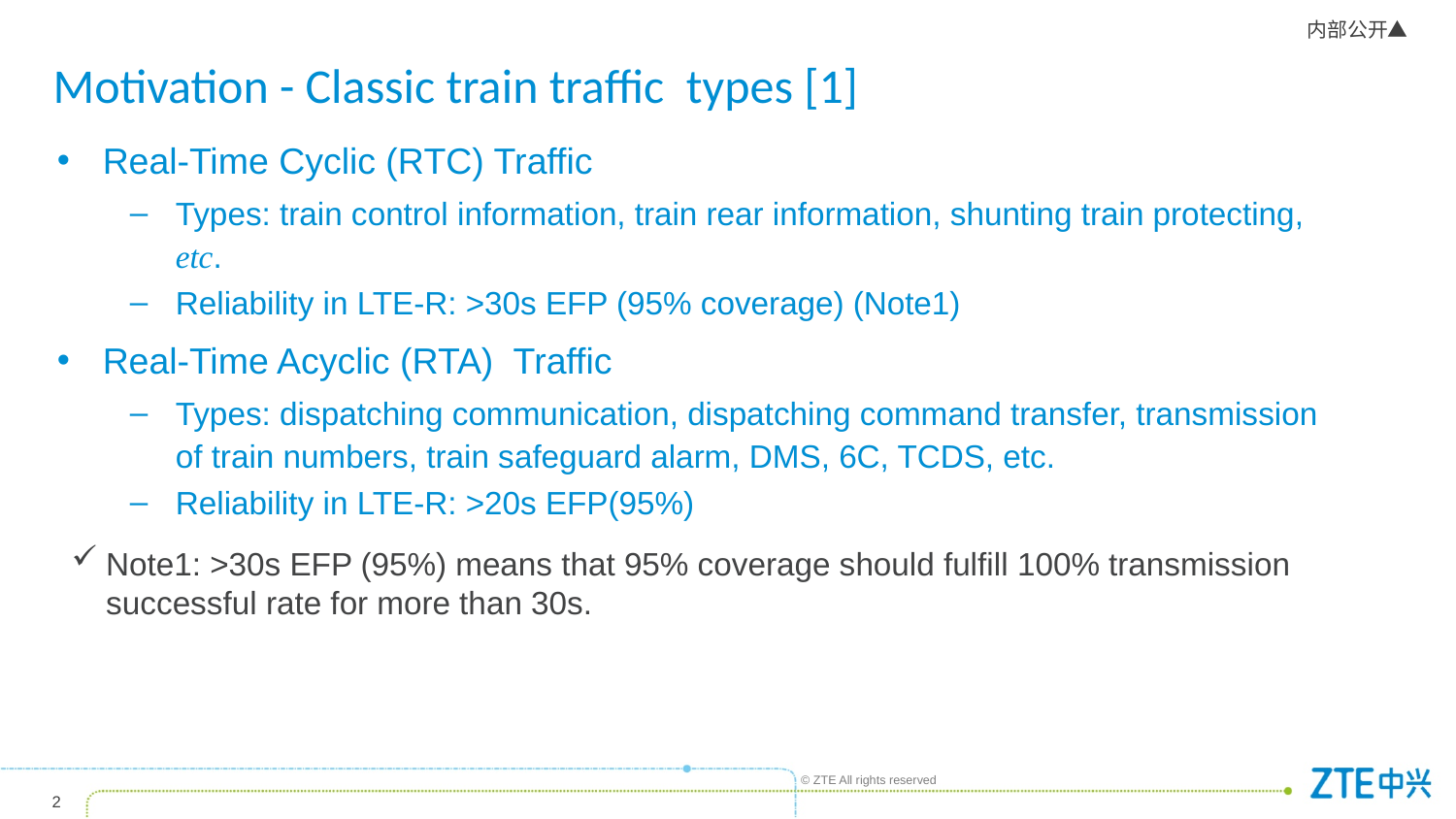

# Motivation - Classic train traffic  types [1]
Real-Time Cyclic (RTC) Traffic
Types: train control information, train rear information, shunting train protecting, etc.
Reliability in LTE-R: >30s EFP (95% coverage) (Note1)
Real-Time Acyclic (RTA)  Traffic
Types: dispatching communication, dispatching command transfer, transmission of train numbers, train safeguard alarm, DMS, 6C, TCDS, etc.
Reliability in LTE-R: >20s EFP(95%)

Note1: >30s EFP (95%) means that 95% coverage should fulfill 100% transmission successful rate for more than 30s.